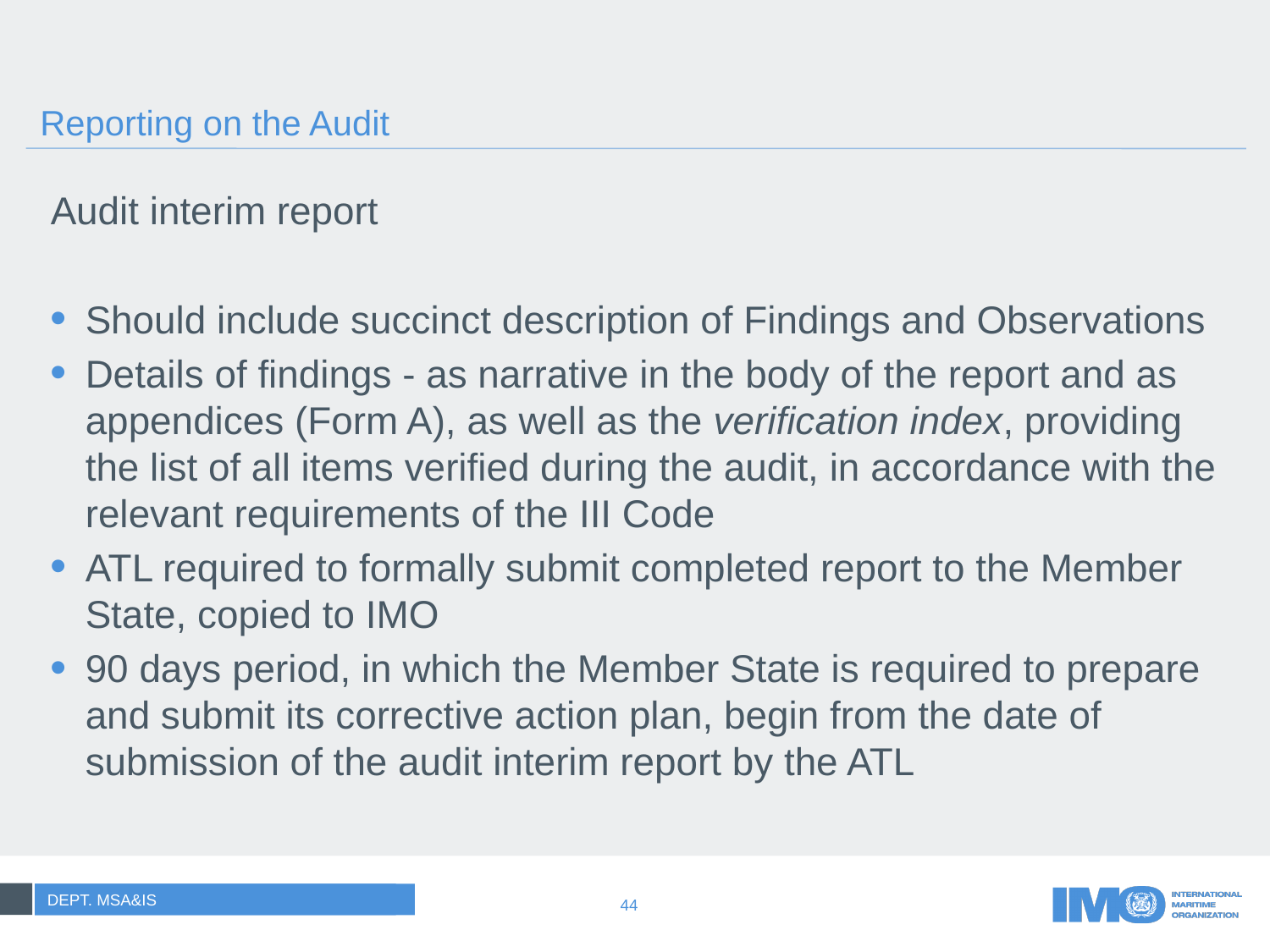

# Reporting on the Audit
Audit interim report

Should include succinct description of Findings and Observations
Details of findings - as narrative in the body of the report and as appendices (Form A), as well as the verification index, providing the list of all items verified during the audit, in accordance with the relevant requirements of the III Code
ATL required to formally submit completed report to the Member State, copied to IMO
90 days period, in which the Member State is required to prepare and submit its corrective action plan, begin from the date of submission of the audit interim report by the ATL